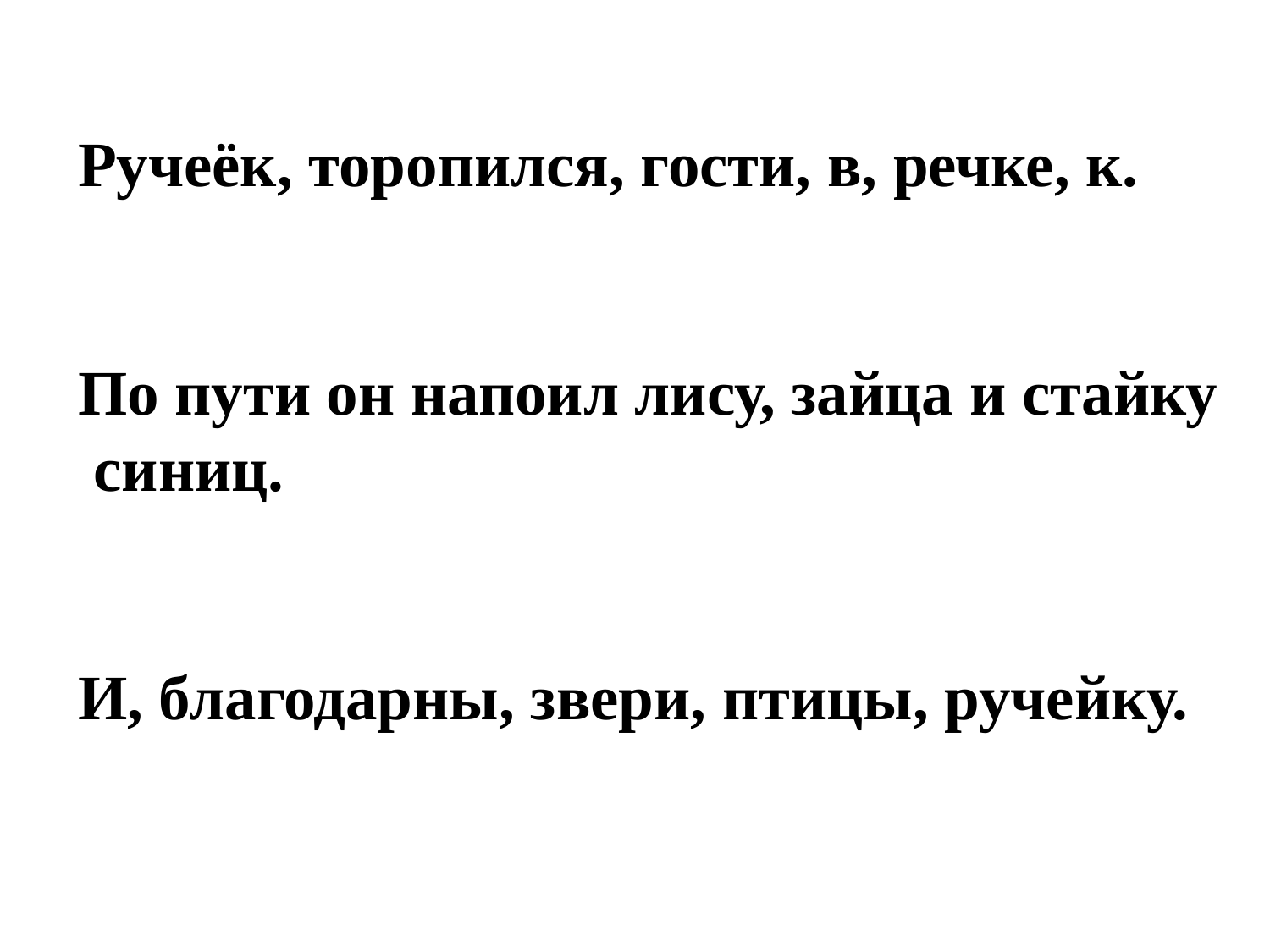

Ручеёк, торопился, гости, в, речке, к.

По пути он напоил лису, зайца и стайку
 синиц.

И, благодарны, звери, птицы, ручейку.